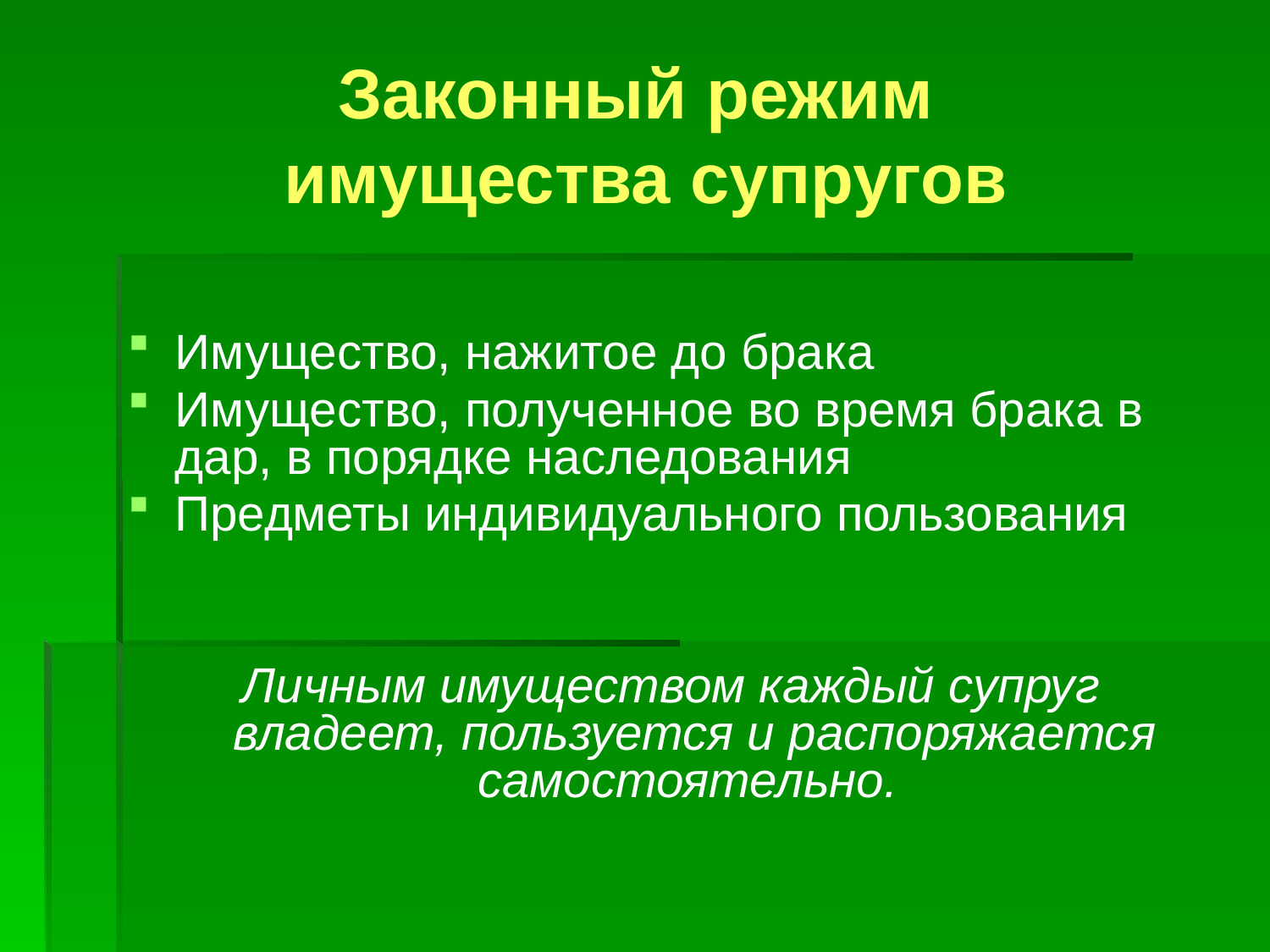

# Законный режим имущества супругов

Имущество, нажитое до брака
Имущество, полученное во время брака в дар, в порядке наследования
Предметы индивидуального пользования

Личным имуществом каждый супруг владеет, пользуется и распоряжается самостоятельно.